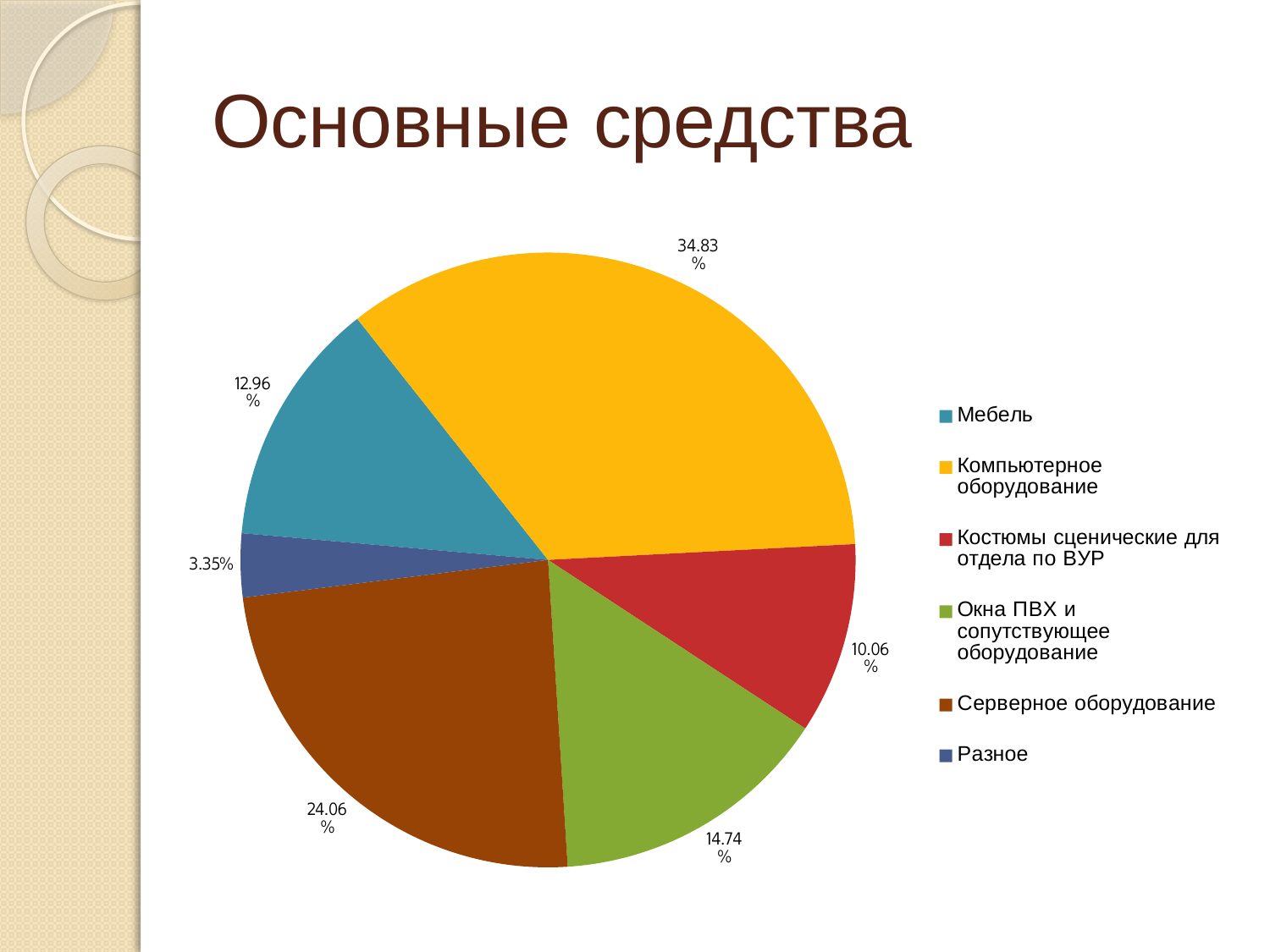

# Основные средства

### Chart

| Category |  |
|---|---|
| Мебель | 276325.0 |
| Компьютерное оборудование | 742480.0 |
| Костюмы сценические для отдела по ВУР | 214500.02 |
| Окна ПВХ и сопутствующее оборудование | 314300.0 |
| Серверное оборудование | 512966.0 |
| Разное | 71407.0 |